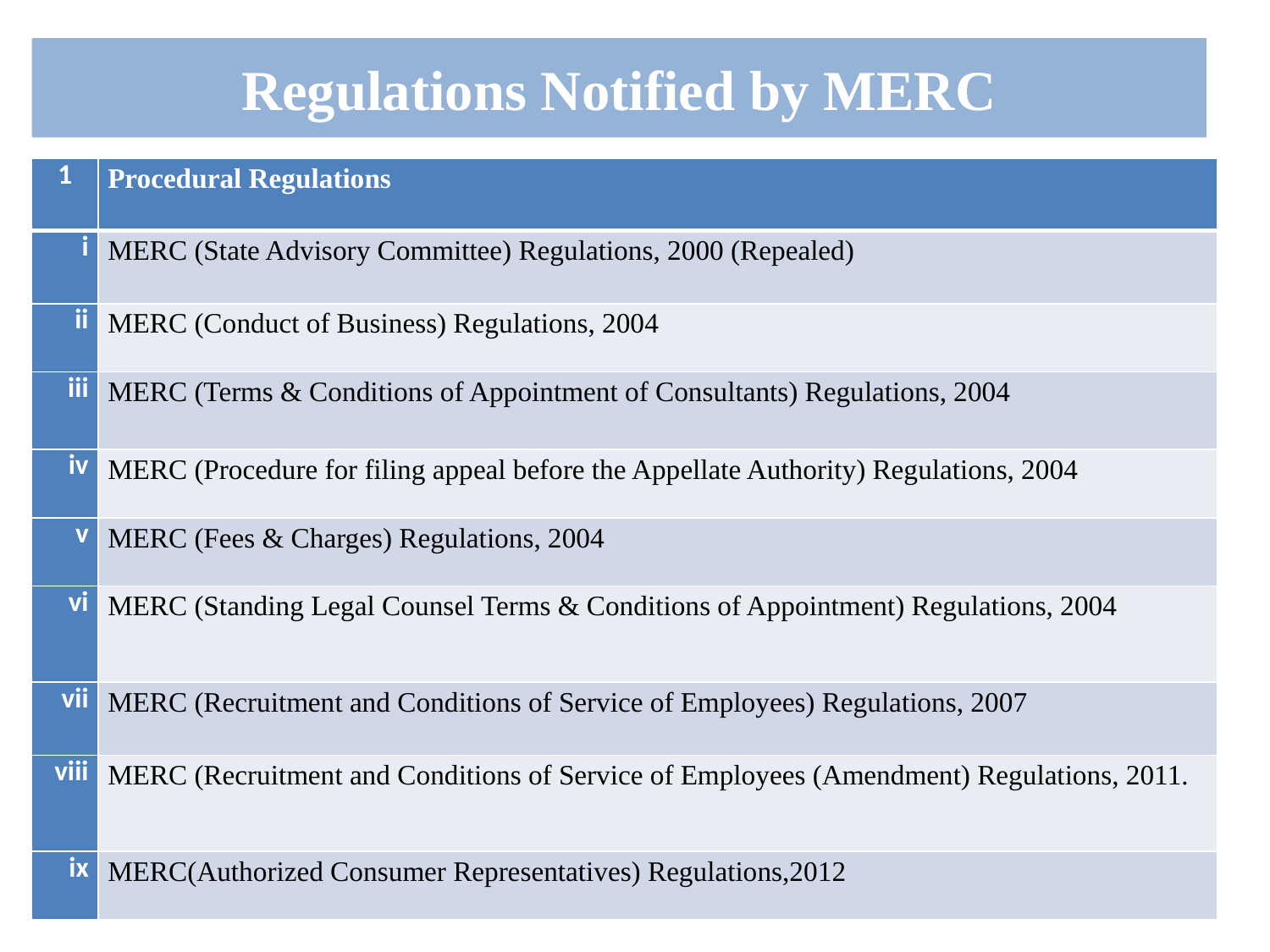

# Regulations Notified by MERC
| 1 | Procedural Regulations |
| --- | --- |
| i | MERC (State Advisory Committee) Regulations, 2000 (Repealed) |
| ii | MERC (Conduct of Business) Regulations, 2004 |
| iii | MERC (Terms & Conditions of Appointment of Consultants) Regulations, 2004 |
| iv | MERC (Procedure for filing appeal before the Appellate Authority) Regulations, 2004 |
| v | MERC (Fees & Charges) Regulations, 2004 |
| vi | MERC (Standing Legal Counsel Terms & Conditions of Appointment) Regulations, 2004 |
| vii | MERC (Recruitment and Conditions of Service of Employees) Regulations, 2007 |
| viii | MERC (Recruitment and Conditions of Service of Employees (Amendment) Regulations, 2011. |
| ix | MERC(Authorized Consumer Representatives) Regulations,2012 |